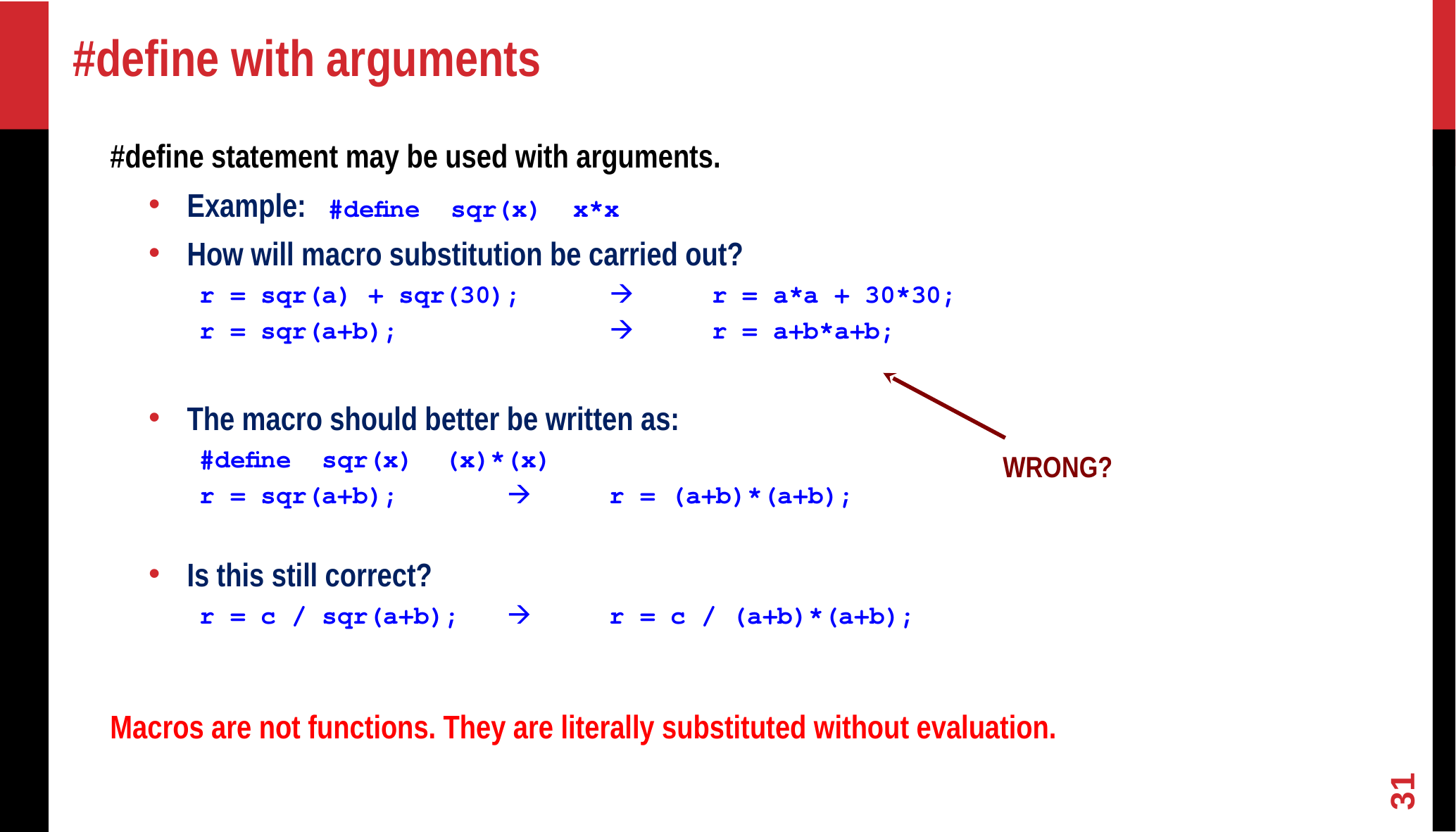

# #define with arguments
#define statement may be used with arguments.
Example:   #define  sqr(x)  x*x
How will macro substitution be carried out?
r = sqr(a) + sqr(30);  	🡪		r = a*a + 30*30;
r = sqr(a+b);        		🡪 		r = a+b*a+b;

The macro should better be written as:
#define  sqr(x)  (x)*(x)
r = sqr(a+b);  				🡪  	r = (a+b)*(a+b);

Is this still correct?
r = c / sqr(a+b);  			🡪  	r = c / (a+b)*(a+b);

Macros are not functions. They are literally substituted without evaluation.
WRONG?
31